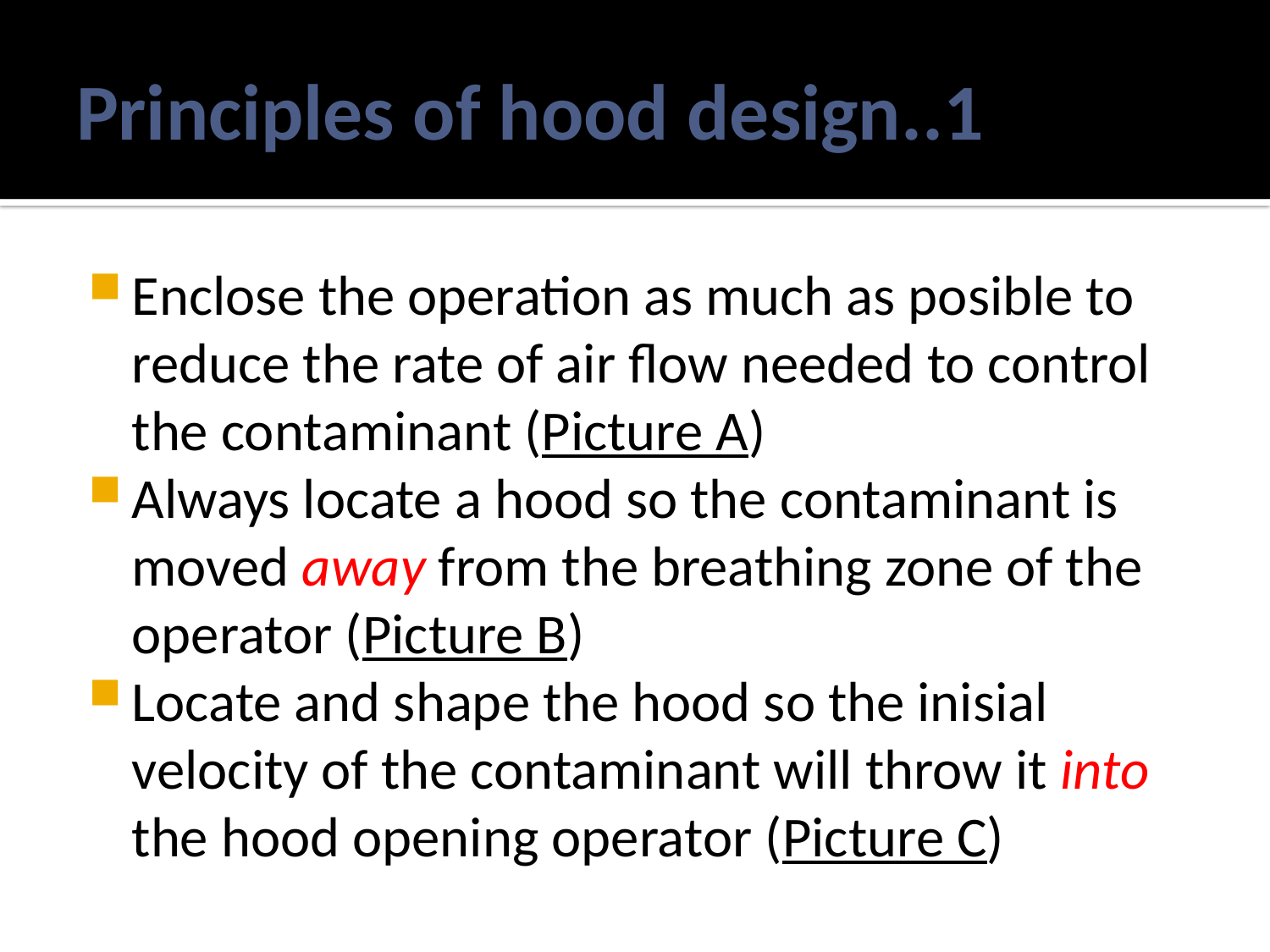

# Principles of hood design..1
Enclose the operation as much as posible to reduce the rate of air flow needed to control the contaminant (Picture A)
Always locate a hood so the contaminant is moved away from the breathing zone of the operator (Picture B)
Locate and shape the hood so the inisial velocity of the contaminant will throw it into the hood opening operator (Picture C)